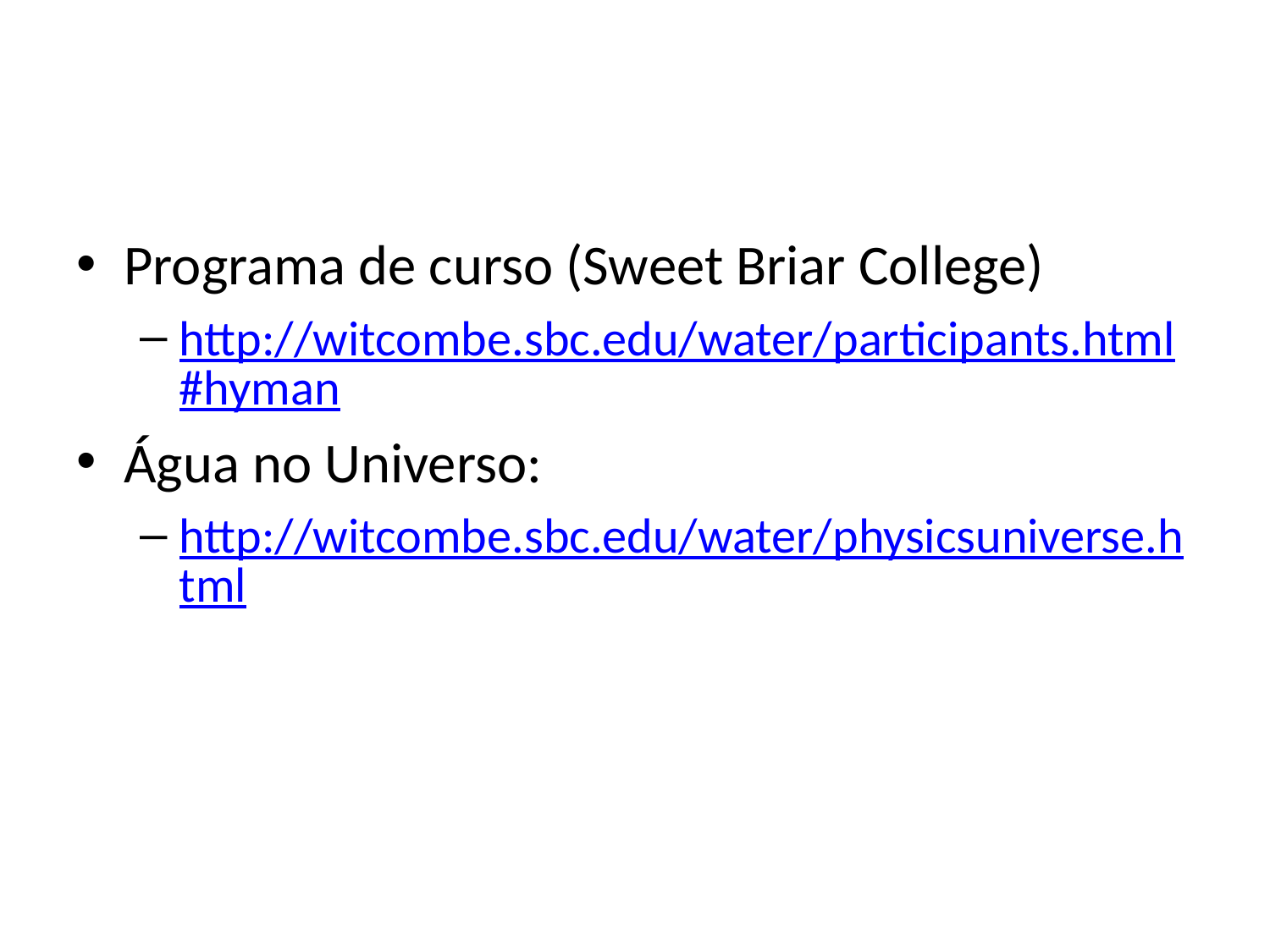

#
Programa de curso (Sweet Briar College)
http://witcombe.sbc.edu/water/participants.html#hyman
Água no Universo:
http://witcombe.sbc.edu/water/physicsuniverse.html